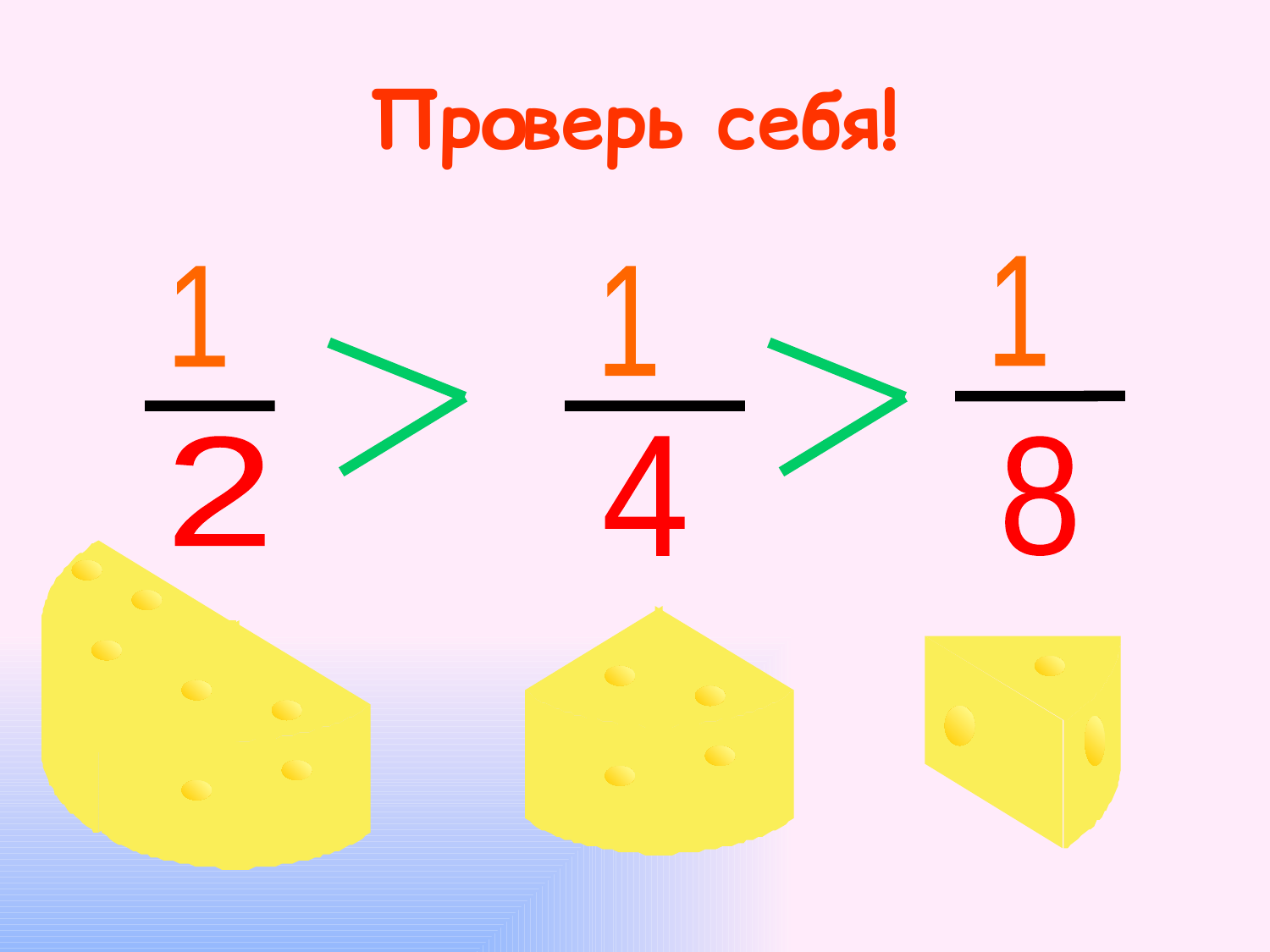

# Проверь себя!
1

8
1

2
1

4